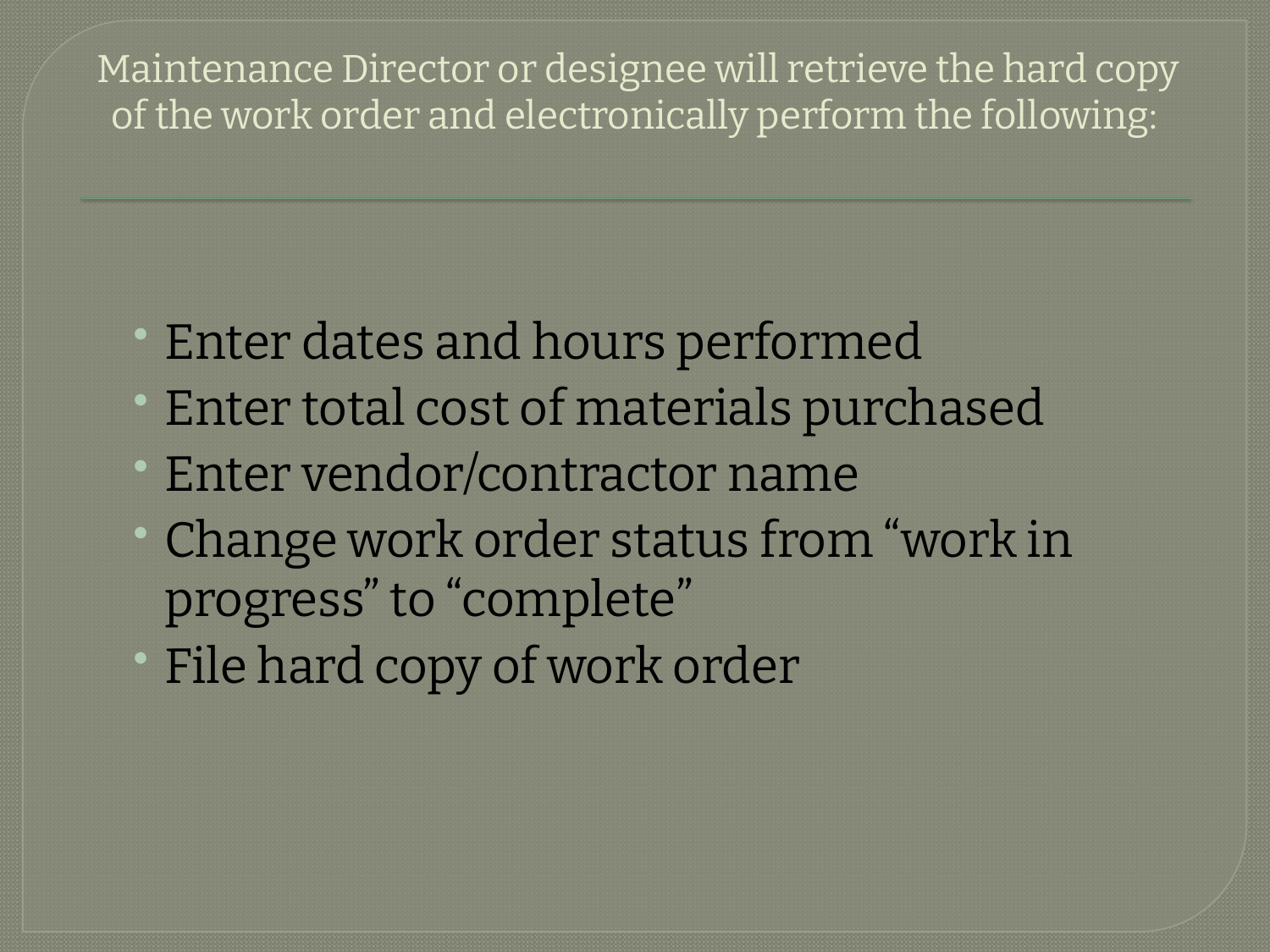

# Maintenance Director or designee will retrieve the hard copy of the work order and electronically perform the following:

Enter dates and hours performed
Enter total cost of materials purchased
Enter vendor/contractor name
Change work order status from “work in progress” to “complete”
File hard copy of work order